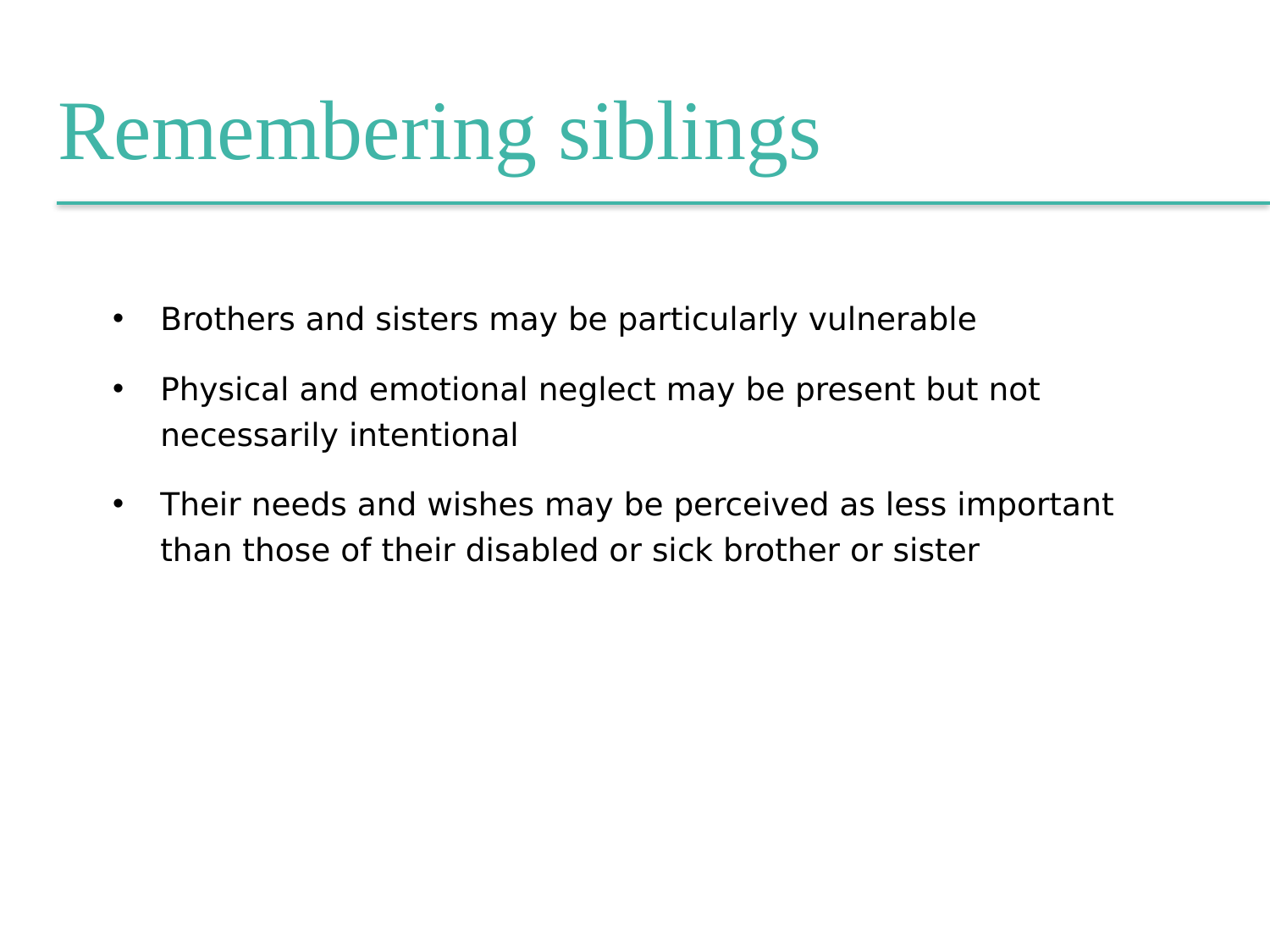

Remembering siblings
Brothers and sisters may be particularly vulnerable
Physical and emotional neglect may be present but not necessarily intentional
Their needs and wishes may be perceived as less important than those of their disabled or sick brother or sister